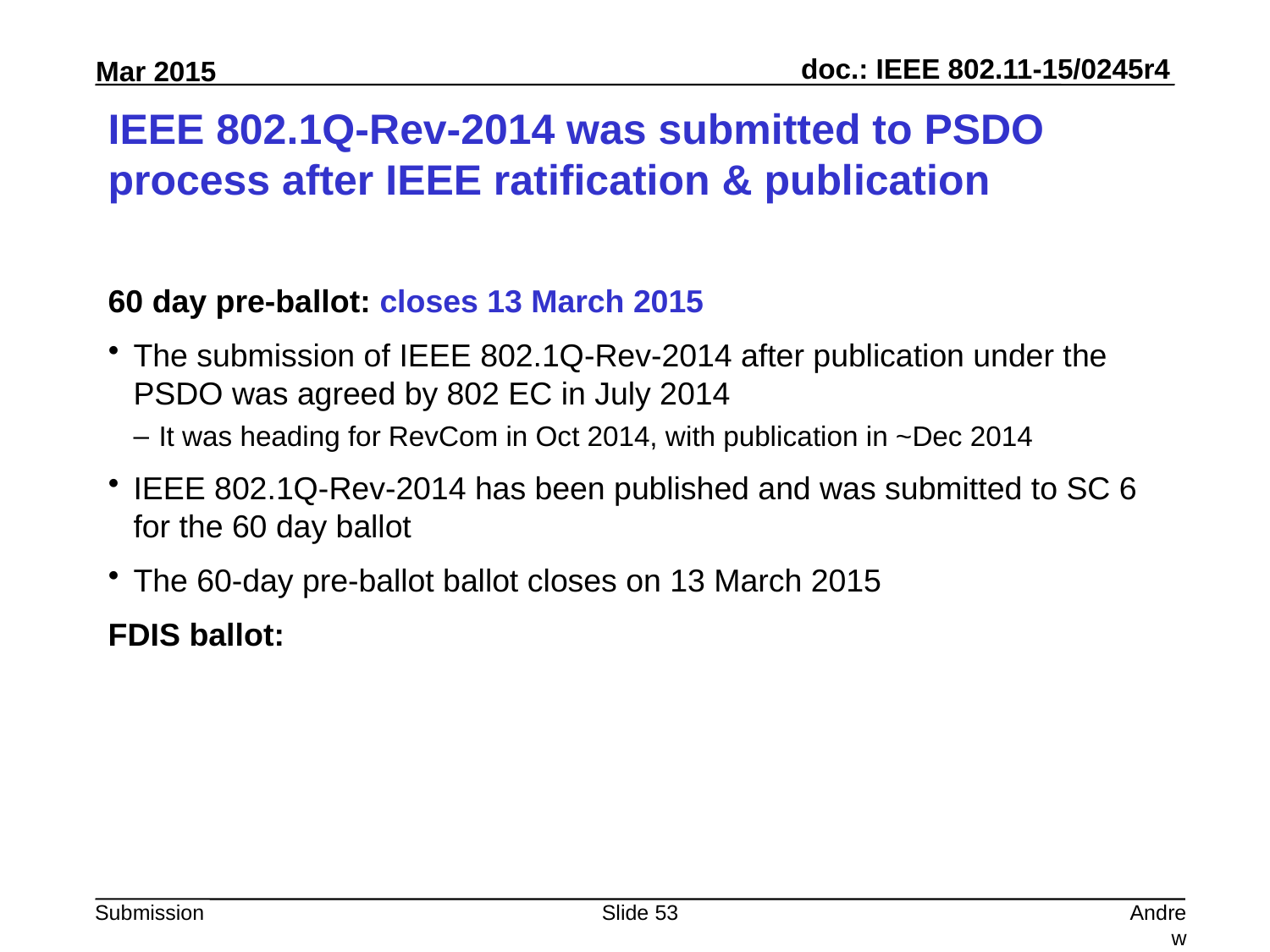

# IEEE 802.1Q-Rev-2014 was submitted to PSDO process after IEEE ratification & publication
60 day pre-ballot: closes 13 March 2015
The submission of IEEE 802.1Q-Rev-2014 after publication under the PSDO was agreed by 802 EC in July 2014
It was heading for RevCom in Oct 2014, with publication in ~Dec 2014
IEEE 802.1Q-Rev-2014 has been published and was submitted to SC 6 for the 60 day ballot
The 60-day pre-ballot ballot closes on 13 March 2015
FDIS ballot:
Slide 53
Andrew Myles, Cisco